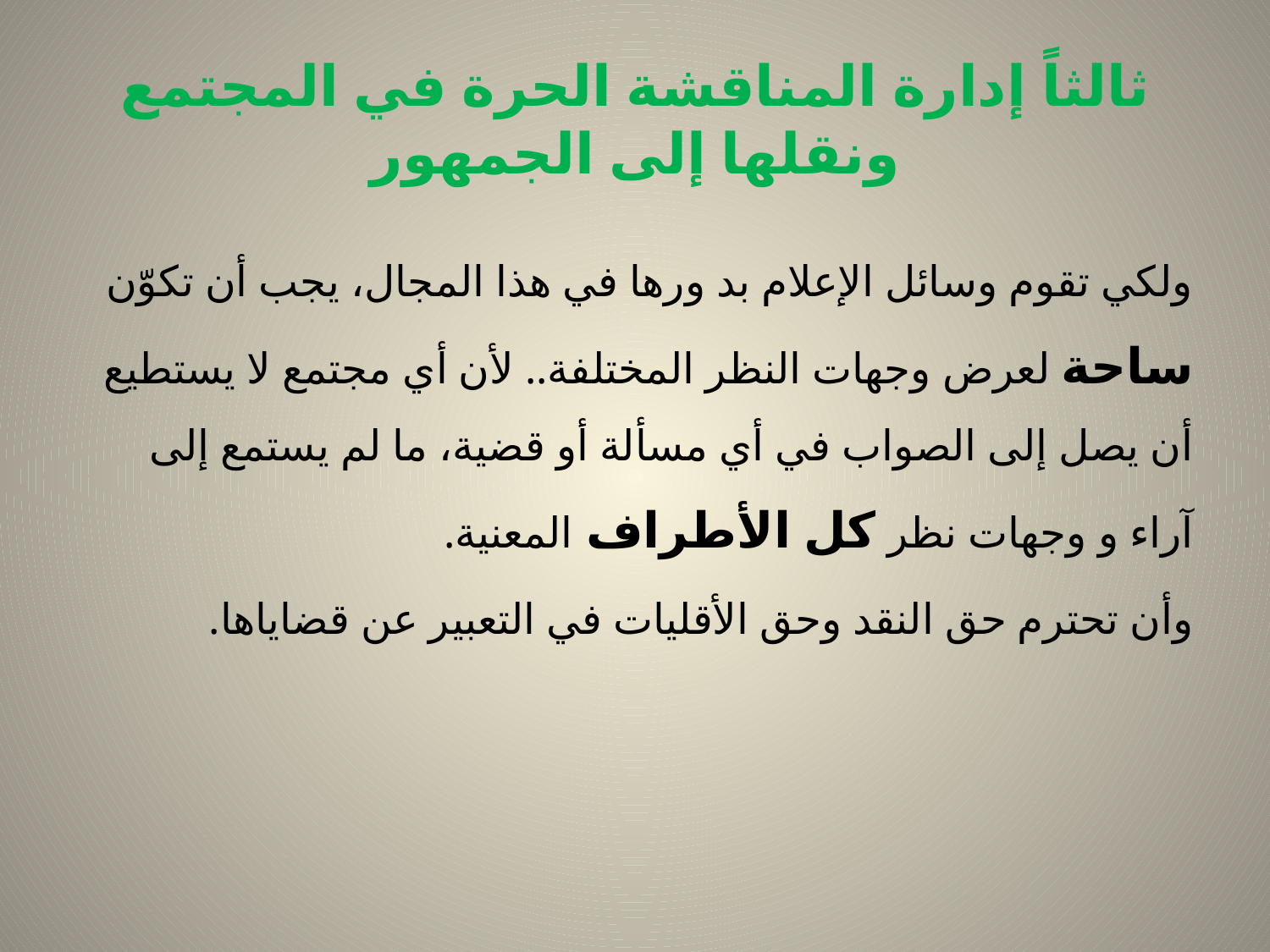

# ثالثاً إدارة المناقشة الحرة في المجتمع ونقلها إلى الجمهور
ولكي تقوم وسائل الإعلام بد ورها في هذا المجال، يجب أن تكوّن ساحة لعرض وجهات النظر المختلفة.. لأن أي مجتمع لا يستطيع أن يصل إلى الصواب في أي مسألة أو قضية، ما لم يستمع إلى آراء و وجهات نظر كل الأطراف المعنية.
وأن تحترم حق النقد وحق الأقليات في التعبير عن قضاياها.